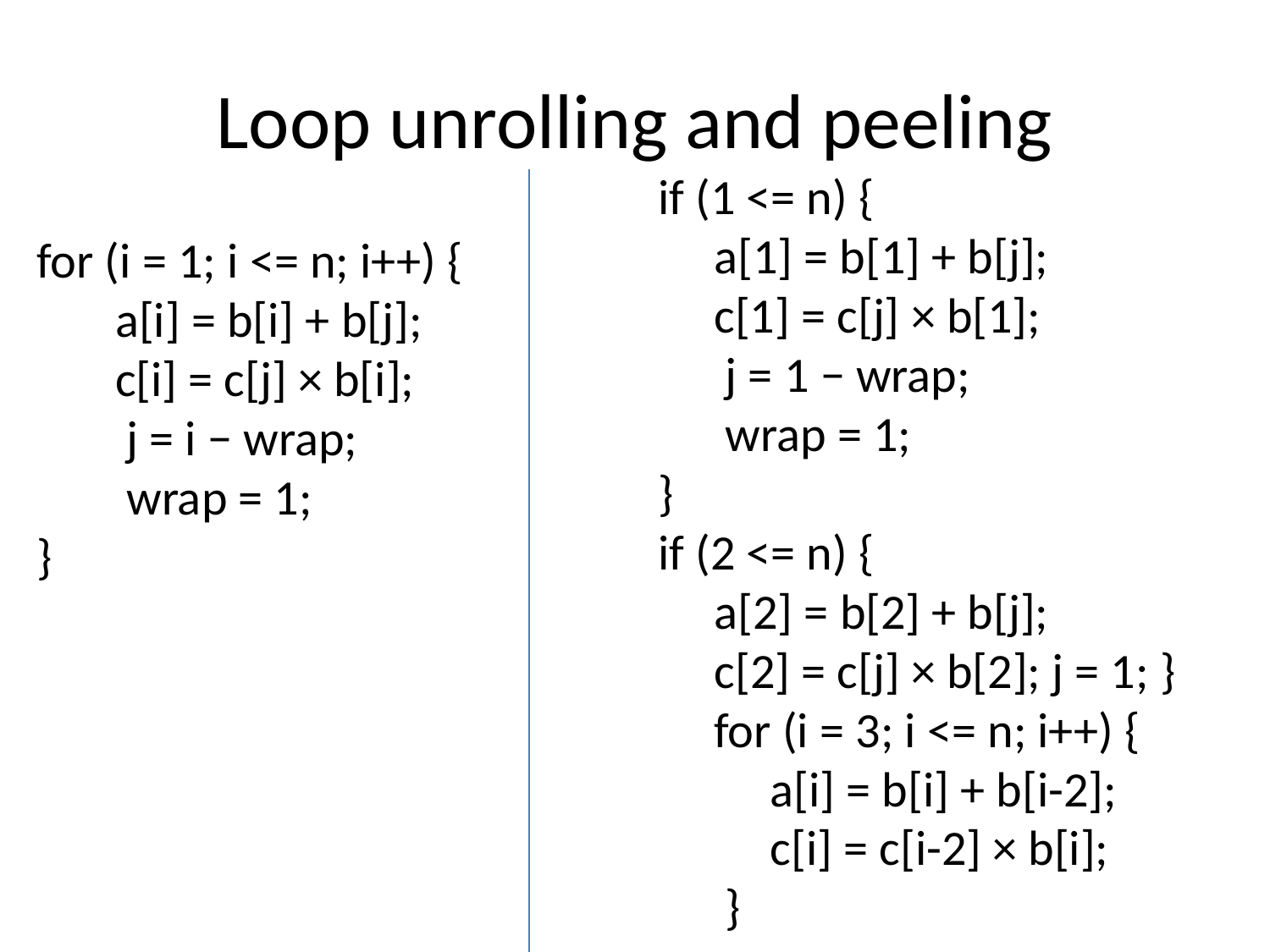

# Loop unrolling and peeling
if (1 <= n) {
     a[1] = b[1] + b[j];
     c[1] = c[j] × b[1];
      j = 1 − wrap;
      wrap = 1;
}
if (2 <= n) {
     a[2] = b[2] + b[j];
     c[2] = c[j] × b[2]; j = 1; }
     for (i = 3; i <= n; i++) {
          a[i] = b[i] + b[i-2];
          c[i] = c[i-2] × b[i];
      }
for (i = 1; i <= n; i++) {
       a[i] = b[i] + b[j];
       c[i] = c[j] × b[i];
        j = i − wrap;
        wrap = 1;
}